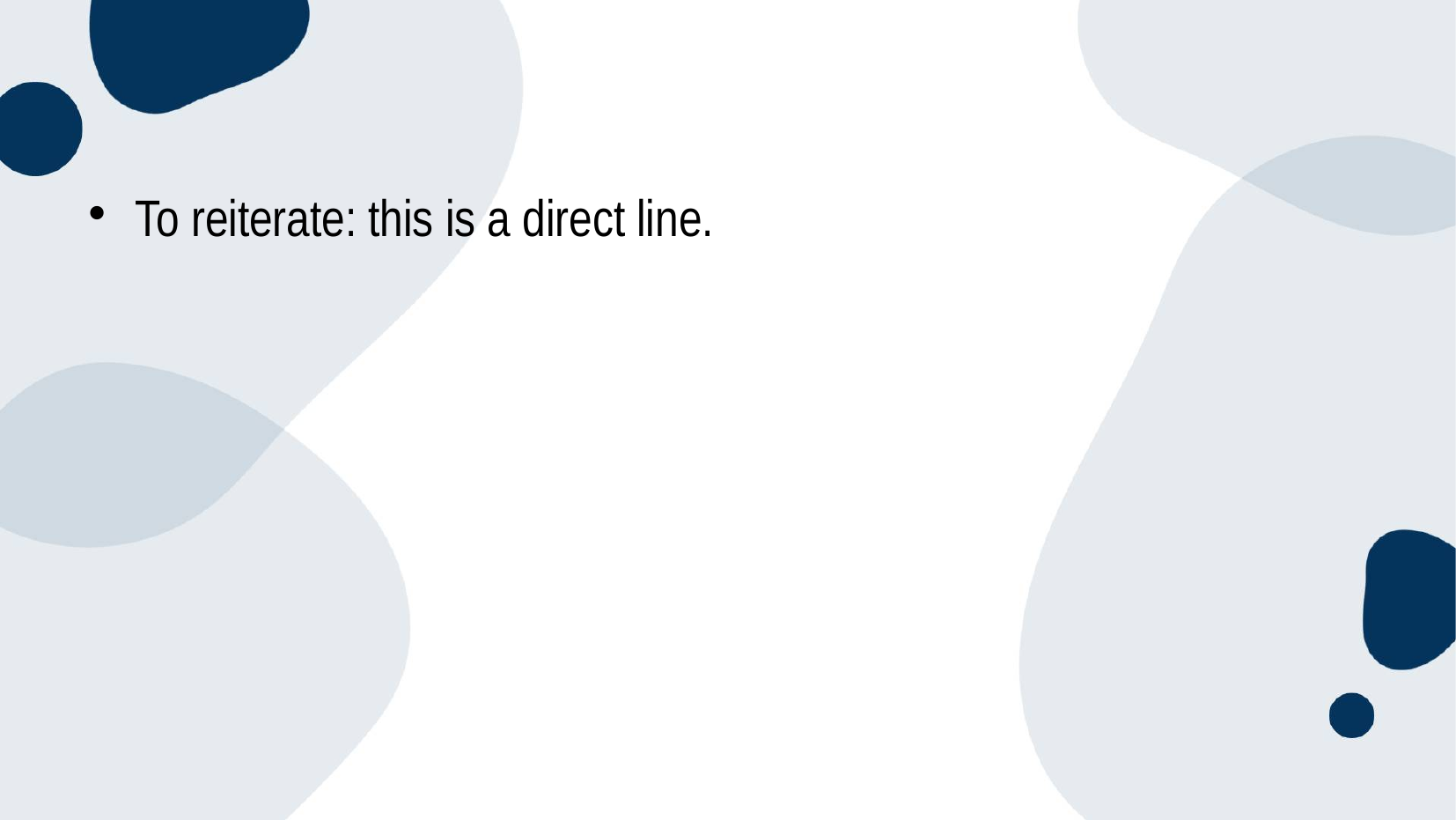

To reiterate: this is a direct line.